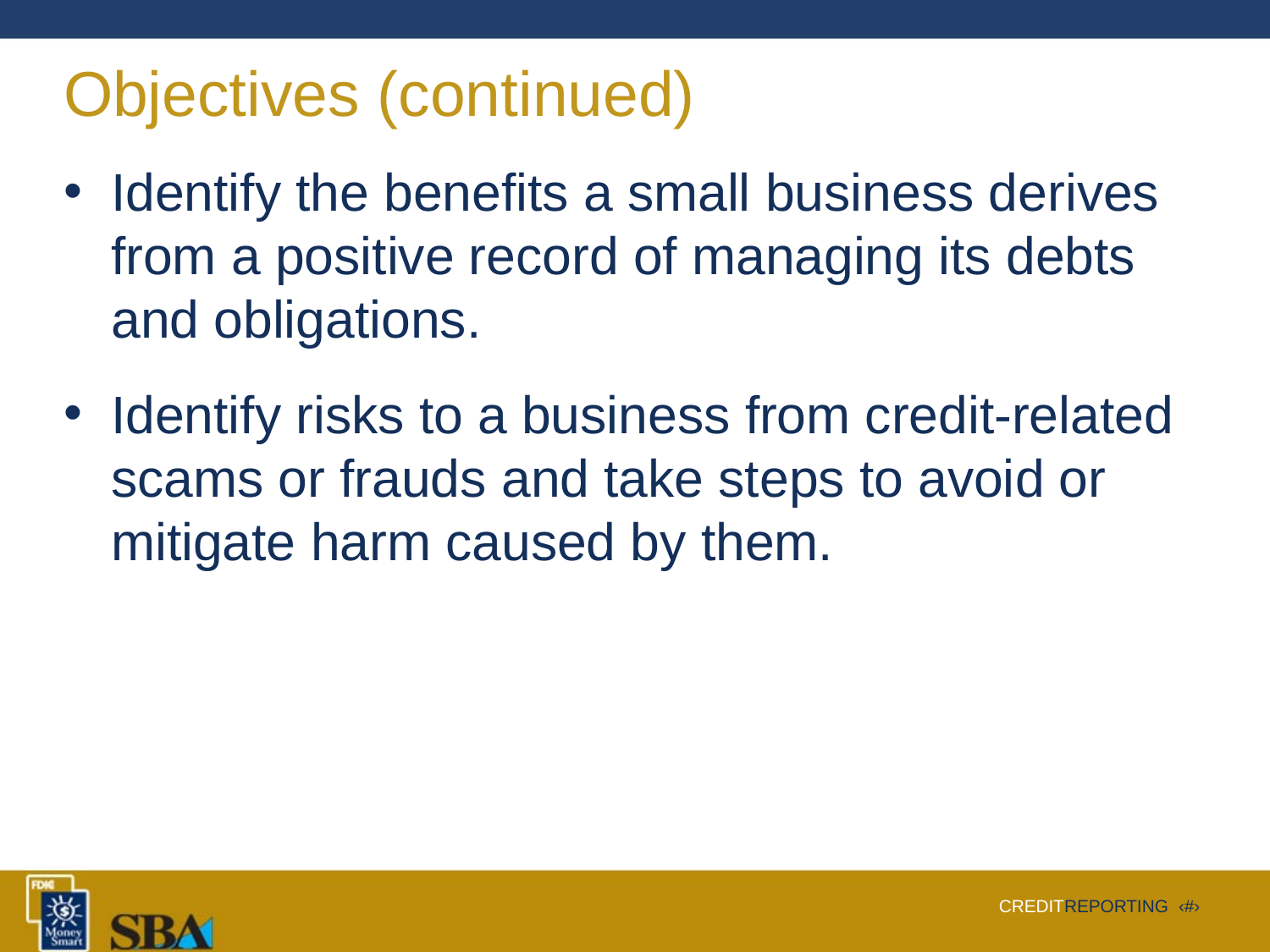

# Objectives (continued)
Identify the benefits a small business derives from a positive record of managing its debts and obligations.
Identify risks to a business from credit-related scams or frauds and take steps to avoid or mitigate harm caused by them.